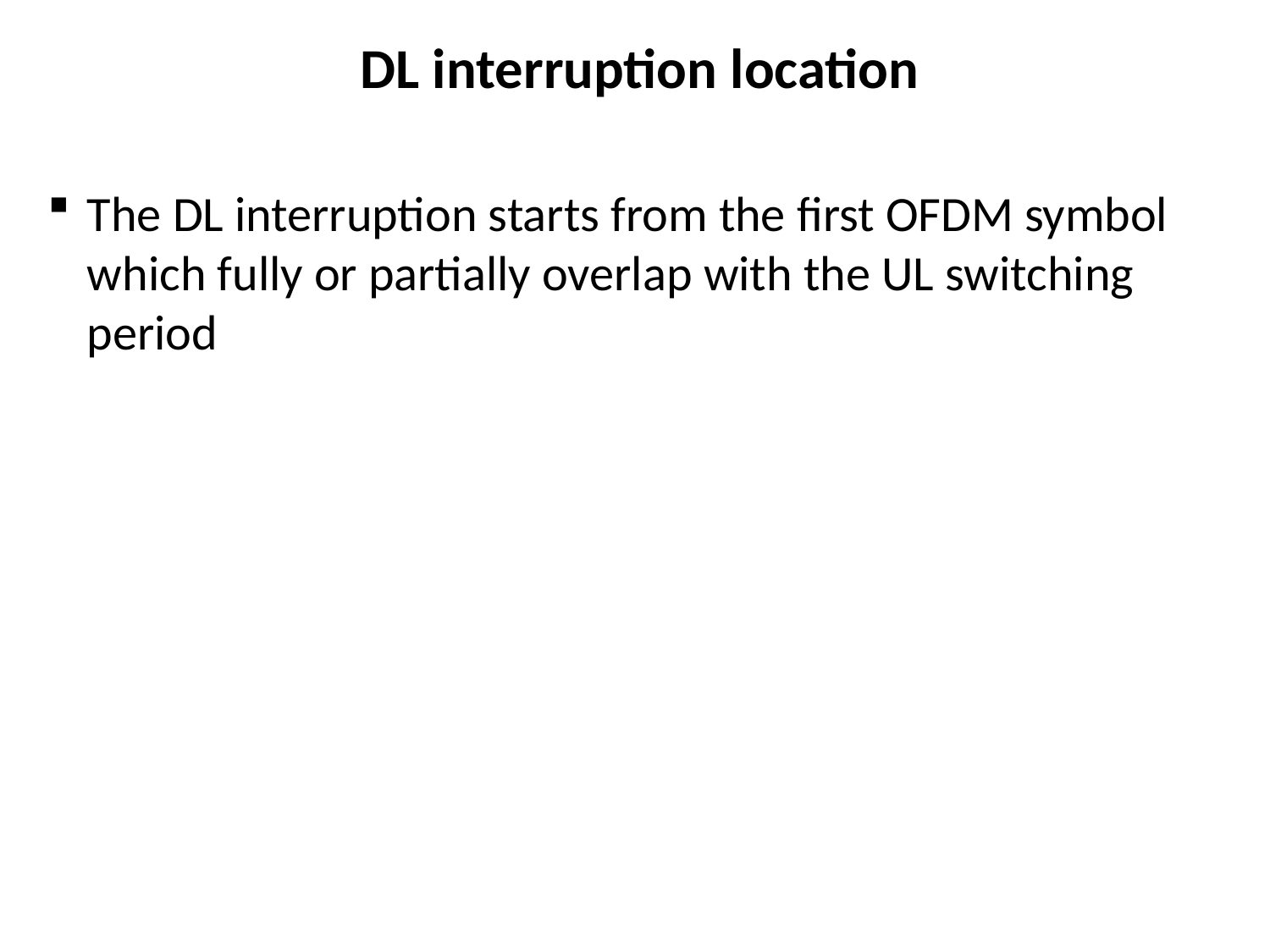

# DL interruption location
The DL interruption starts from the first OFDM symbol which fully or partially overlap with the UL switching period